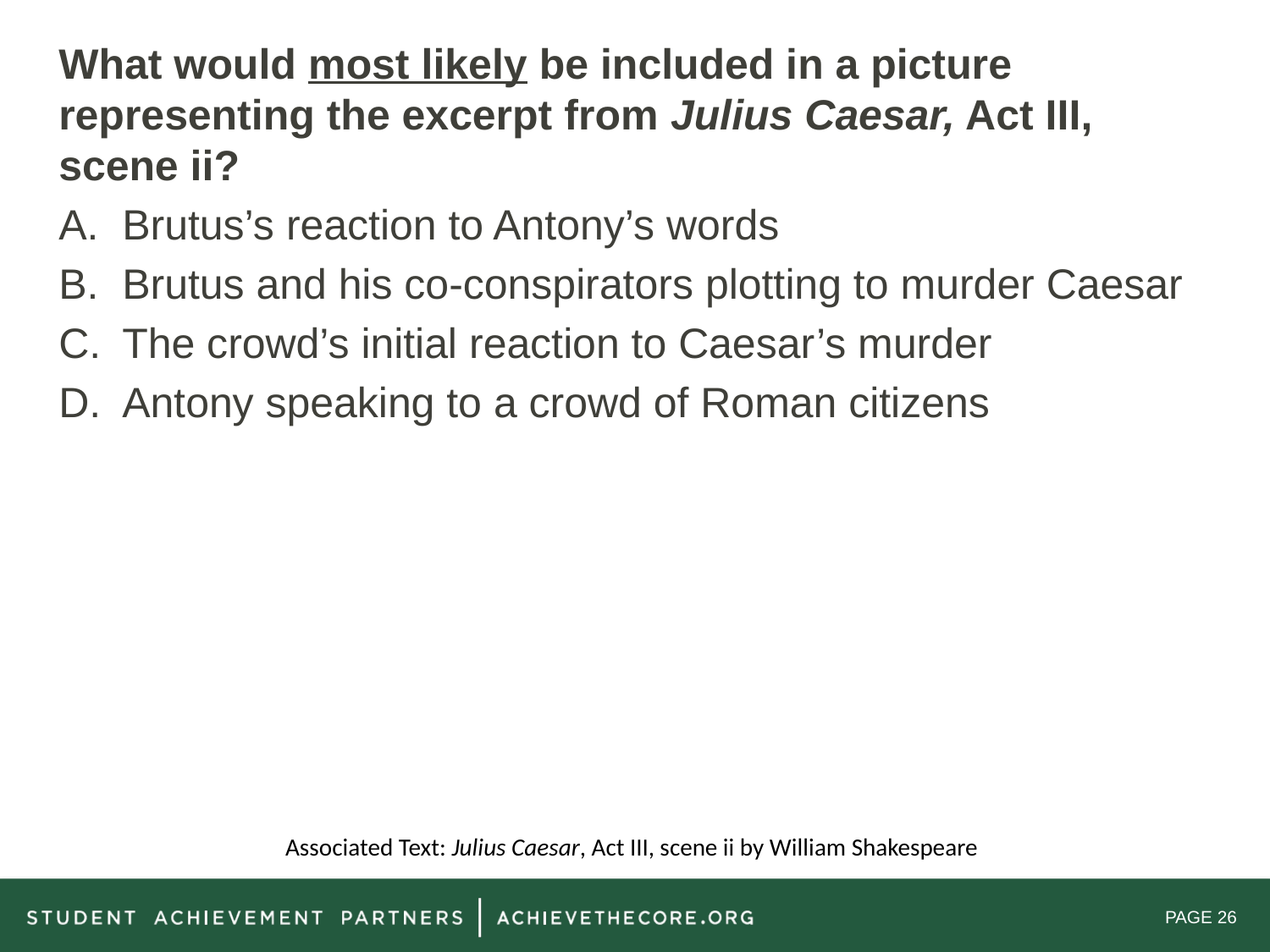

What would most likely be included in a picture representing the excerpt from Julius Caesar, Act III, scene ii?
Brutus’s reaction to Antony’s words
Brutus and his co-conspirators plotting to murder Caesar
The crowd’s initial reaction to Caesar’s murder
Antony speaking to a crowd of Roman citizens

Associated Text: Julius Caesar, Act III, scene ii by William Shakespeare